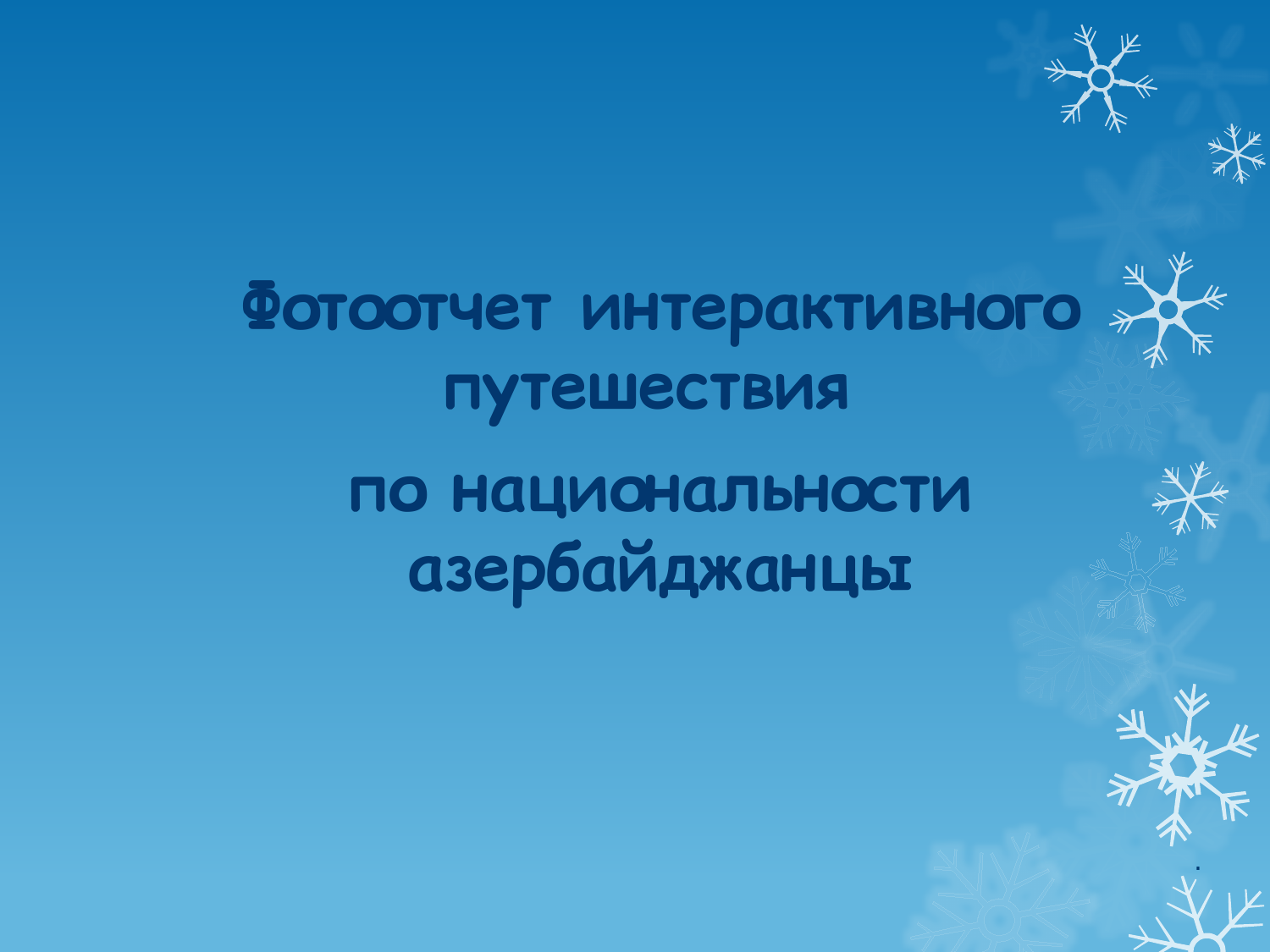

#
Фотоотчет интерактивного путешествия
по национальности азербайджанцы

.